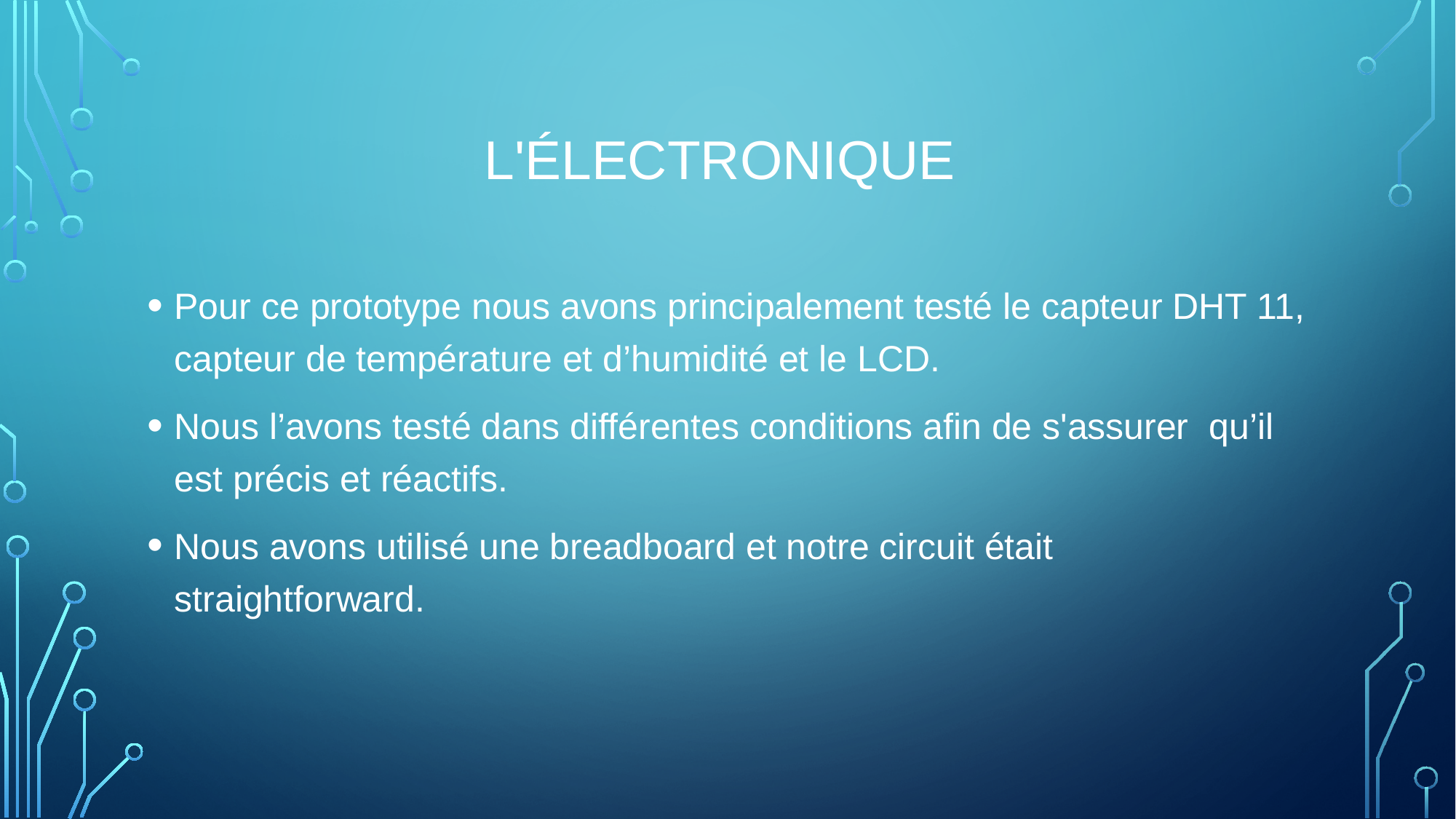

# L'ÉLECTRONIQUE
Pour ce prototype nous avons principalement testé le capteur DHT 11, capteur de température et d’humidité et le LCD.
Nous l’avons testé dans différentes conditions afin de s'assurer  qu’il est précis et réactifs.
Nous avons utilisé une breadboard et notre circuit était straightforward.